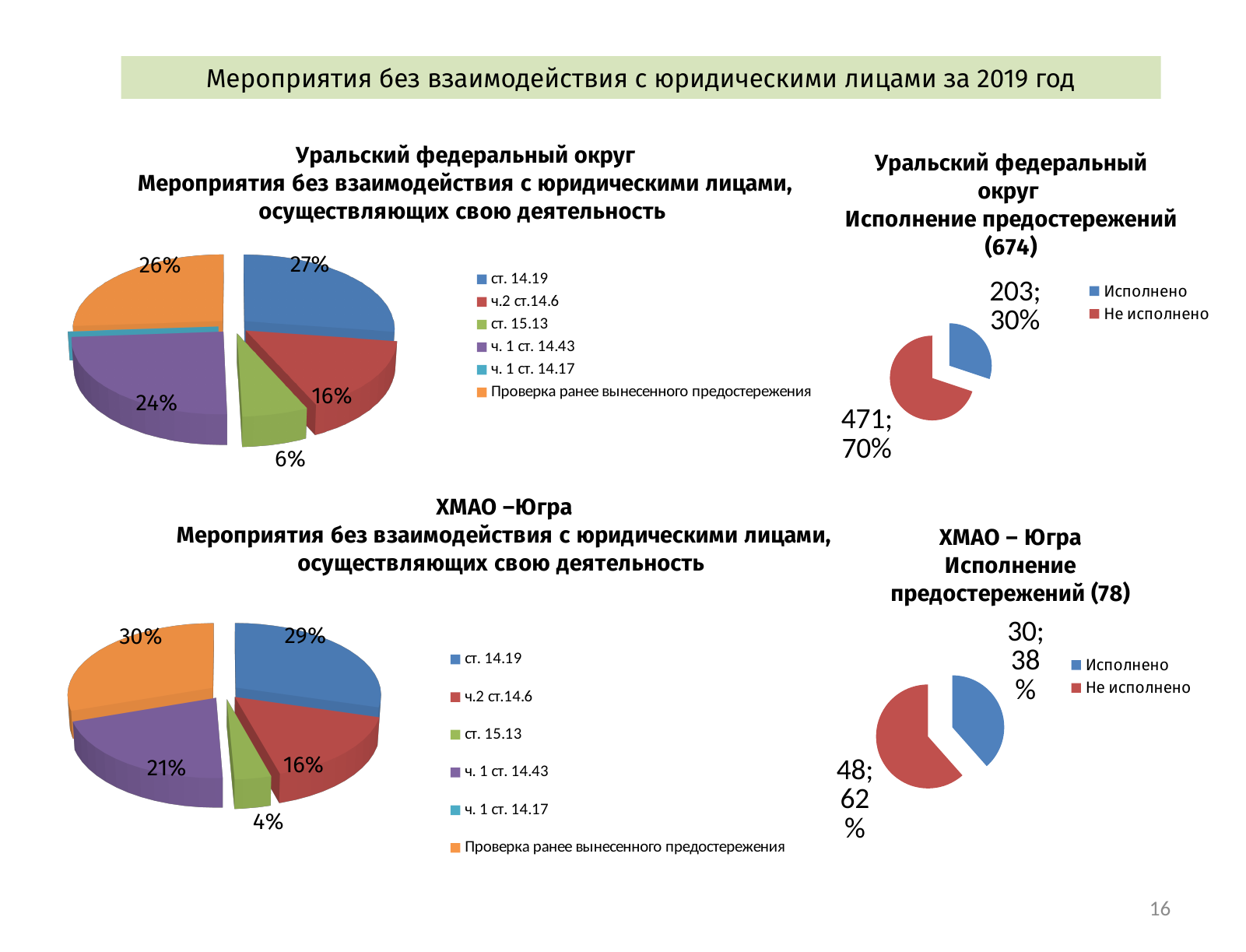

Мероприятия без взаимодействия с юридическими лицами за 2019 год

[unsupported chart]

### Chart: Уральский федеральный округ
Исполнение предостережений
(674)

| Category | Испонение предостережений |
|---|---|
| Исполнено | 203.0 |
| Не исполнено | 471.0 |

[unsupported chart]

### Chart: ХМАО – Югра
Исполнение предостережений (78)

| Category | Испонение предостережений |
|---|---|
| Исполнено | 30.0 |
| Не исполнено | 48.0 |
16